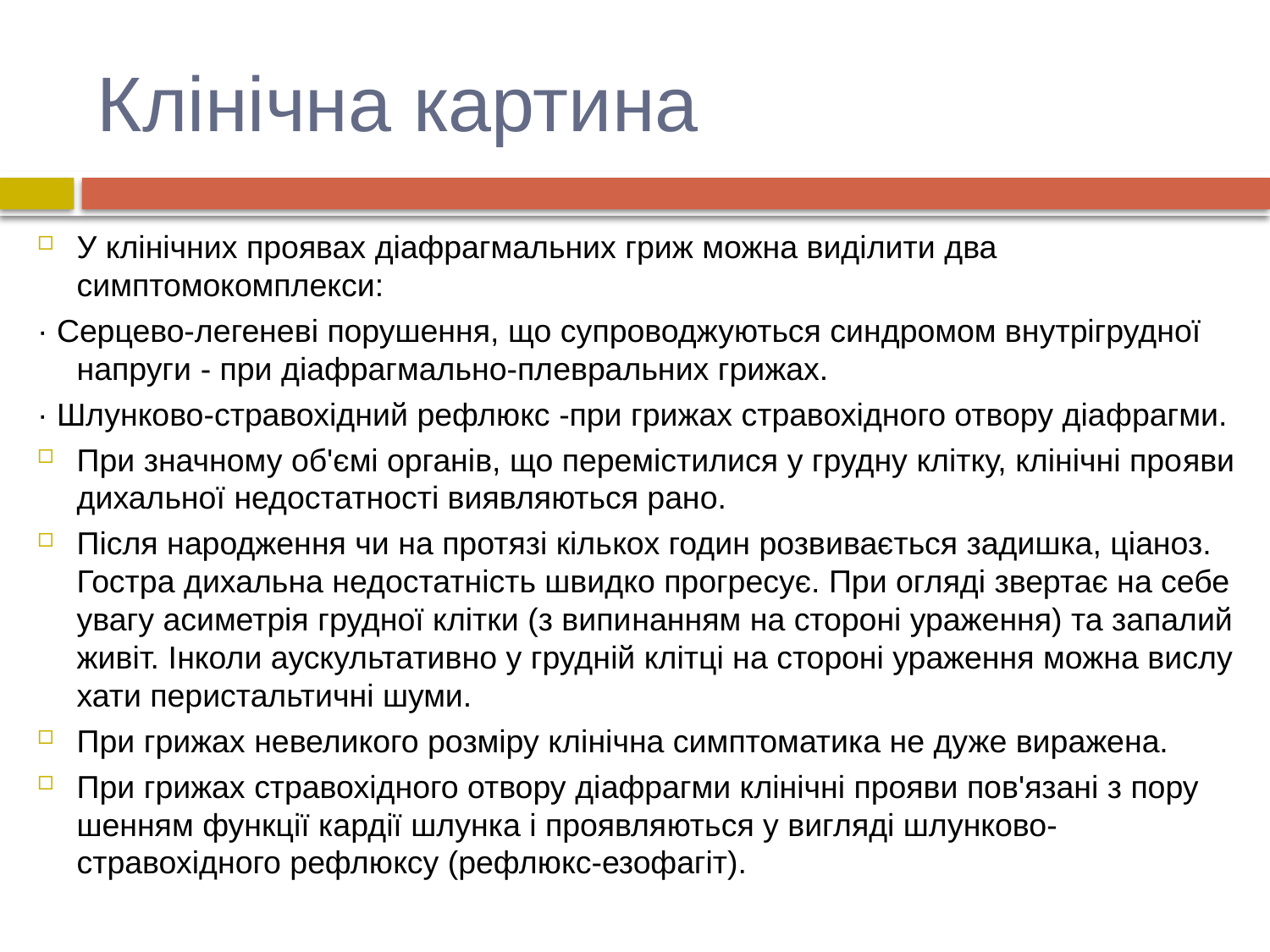

# Клінічна картина
У клінічних проявах діафрагмальних гриж можна виділити два симптомокомплекси:
· Серцево-легеневі порушення, що су­проводжуються синдромом внутрігрудної напруги - при діафрагмально-плевральних грижах.
· Шлунково-стравохідний рефлюкс -при грижах стравохідного отвору діа­фрагми.
При значному об'ємі органів, що перемістилися у грудну клітку, клінічні про­яви дихальної недостатності виявляються рано.
Після народження чи на протязі кіль­кох годин розвивається задишка, ціаноз. Гостра дихальна недостатність швидко прогресує. При огляді звертає на себе увагу асиметрія грудної клітки (з випи­нанням на стороні ураження) та запалий живіт. Інколи аускультативно у грудній клітці на стороні ураження можна вислу­хати перистальтичні шуми.
При грижах невеликого розміру клі­нічна симптоматика не дуже виражена.
При грижах стравохідного отвору ді­афрагми клінічні прояви пов'язані з пору­шенням функції кардії шлунка і проявля­ються у вигляді шлунково-стравохідного рефлюксу (рефлюкс-езофагіт).